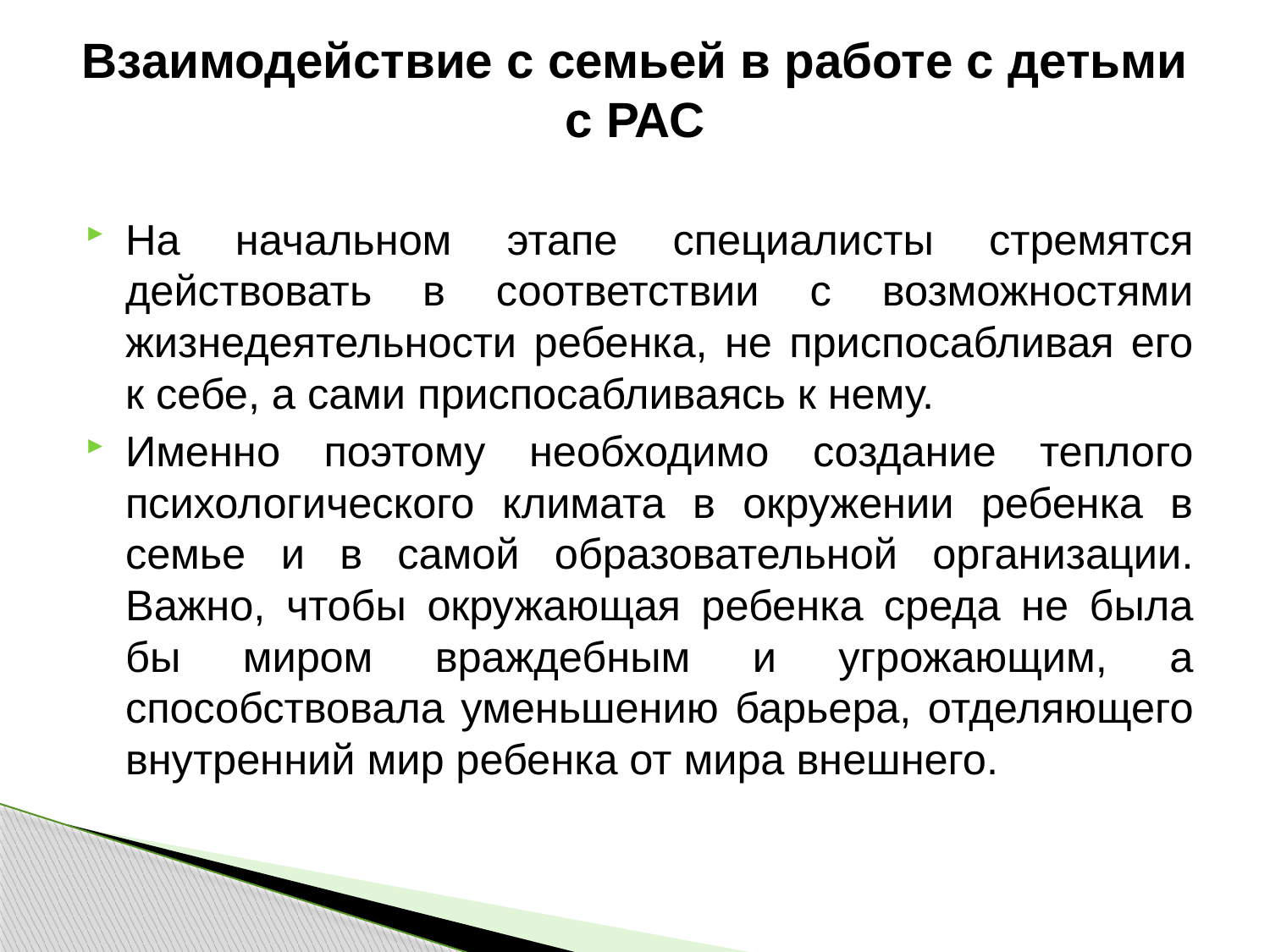

# Взаимодействие с семьей в работе с детьми с РАС
На начальном этапе специалисты стремятся действовать в соответствии с возможностями жизнедеятельности ребенка, не приспосабливая его к себе, а сами приспосабливаясь к нему.
Именно поэтому необходимо создание теплого психологического климата в окружении ребенка в семье и в самой образовательной организации. Важно, чтобы окружающая ребенка среда не была бы миром враждебным и угрожающим, а способствовала уменьшению барьера, отделяющего внутренний мир ребенка от мира внешнего.